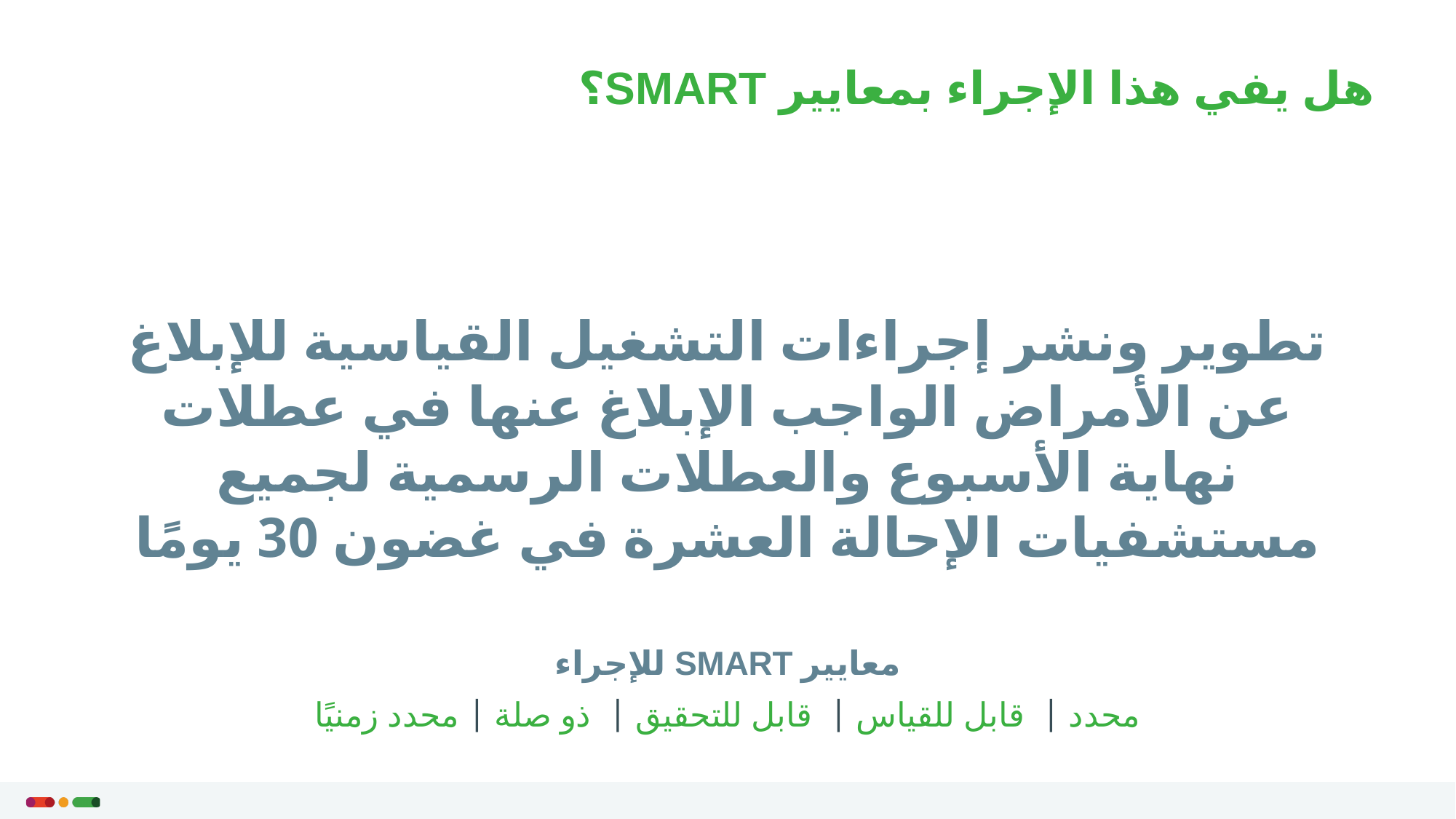

هل يفي هذا الإجراء بمعايير SMART؟
تطوير ونشر إجراءات التشغيل القياسية للإبلاغ عن الأمراض الواجب الإبلاغ عنها في عطلات نهاية الأسبوع والعطلات الرسمية لجميع مستشفيات الإحالة العشرة في غضون 30 يومًا
معايير SMART للإجراء
محدد |  قابل للقياس |  قابل للتحقيق |  ذو صلة | محدد زمنيًا